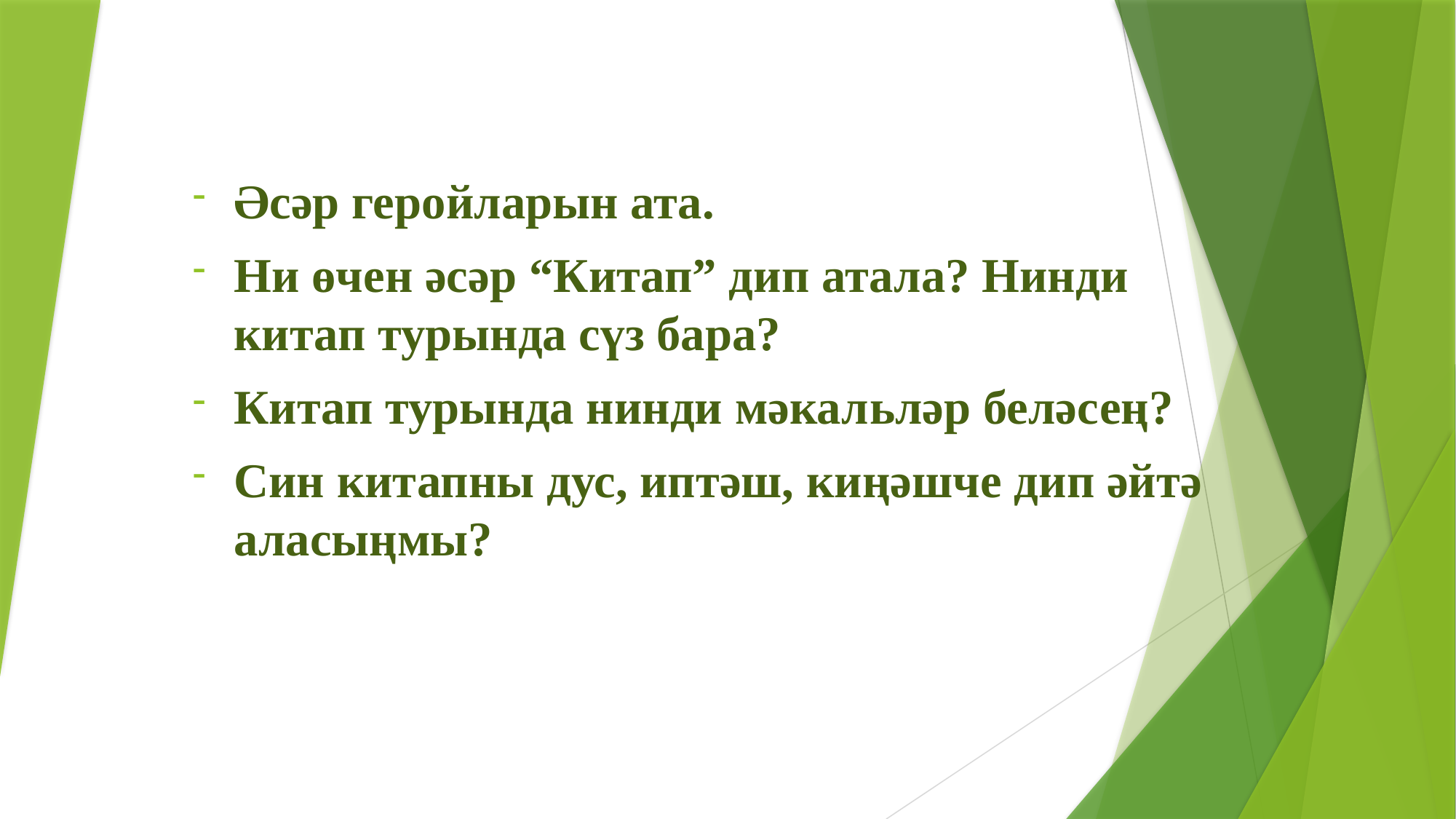

#
Әсәр геройларын ата.
Ни өчен әсәр “Китап” дип атала? Нинди китап турында сүз бара?
Китап турында нинди мәкальләр беләсең?
Син китапны дус, иптәш, киңәшче дип әйтә аласыңмы?